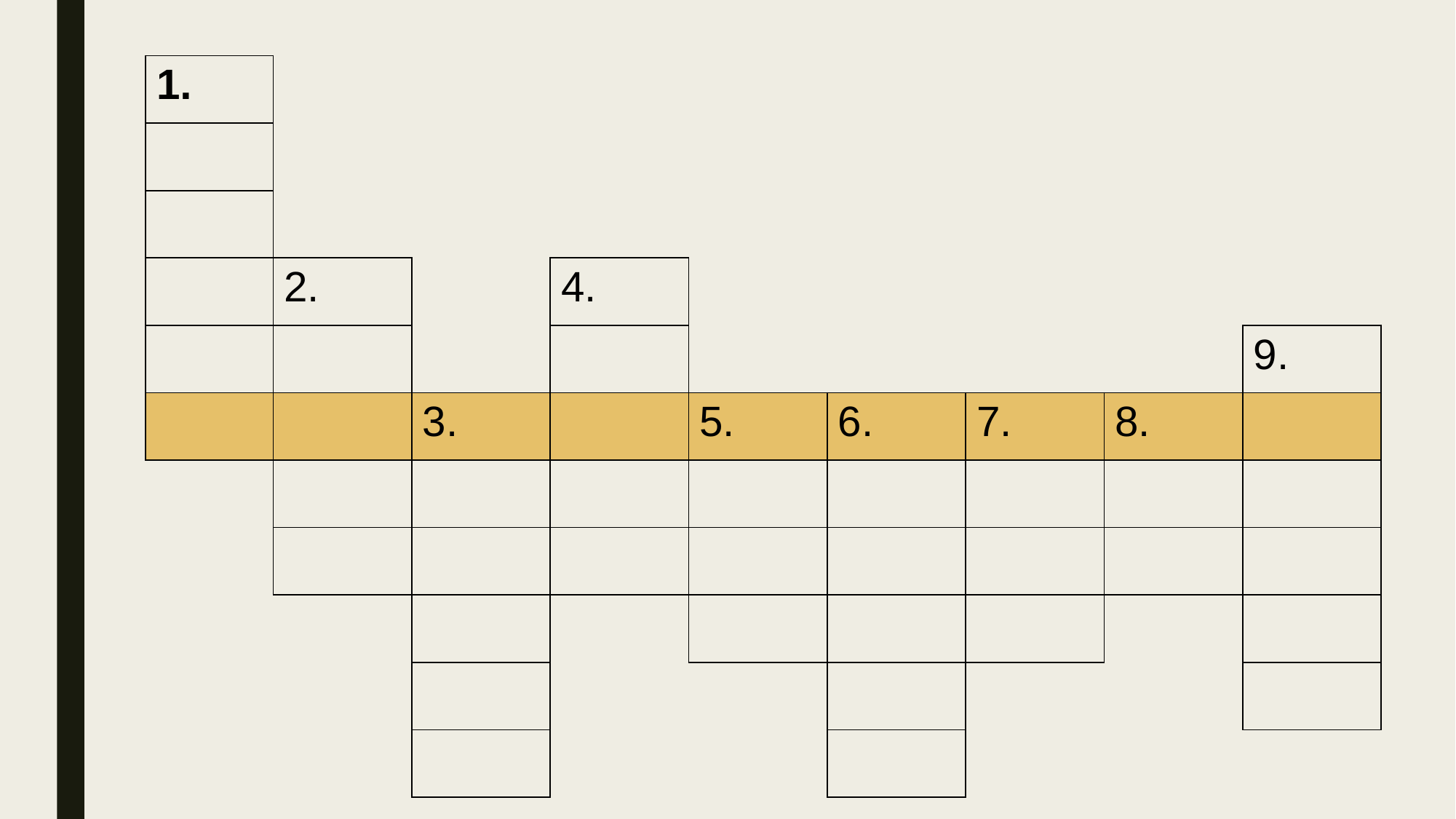

| 1. |  |  |  |  |  |  |  |  |
| --- | --- | --- | --- | --- | --- | --- | --- | --- |
|  |  |  |  |  |  |  |  |  |
|  |  |  |  |  |  |  |  |  |
|  | 2. |  | 4. |  |  |  |  |  |
|  |  |  |  |  |  |  |  | 9. |
|  |  | 3. |  | 5. | 6. | 7. | 8. |  |
|  |  |  |  |  |  |  |  |  |
|  |  |  |  |  |  |  |  |  |
|  |  |  |  |  |  |  |  |  |
|  |  |  |  |  |  |  |  |  |
|  |  |  |  |  |  |  |  |  |